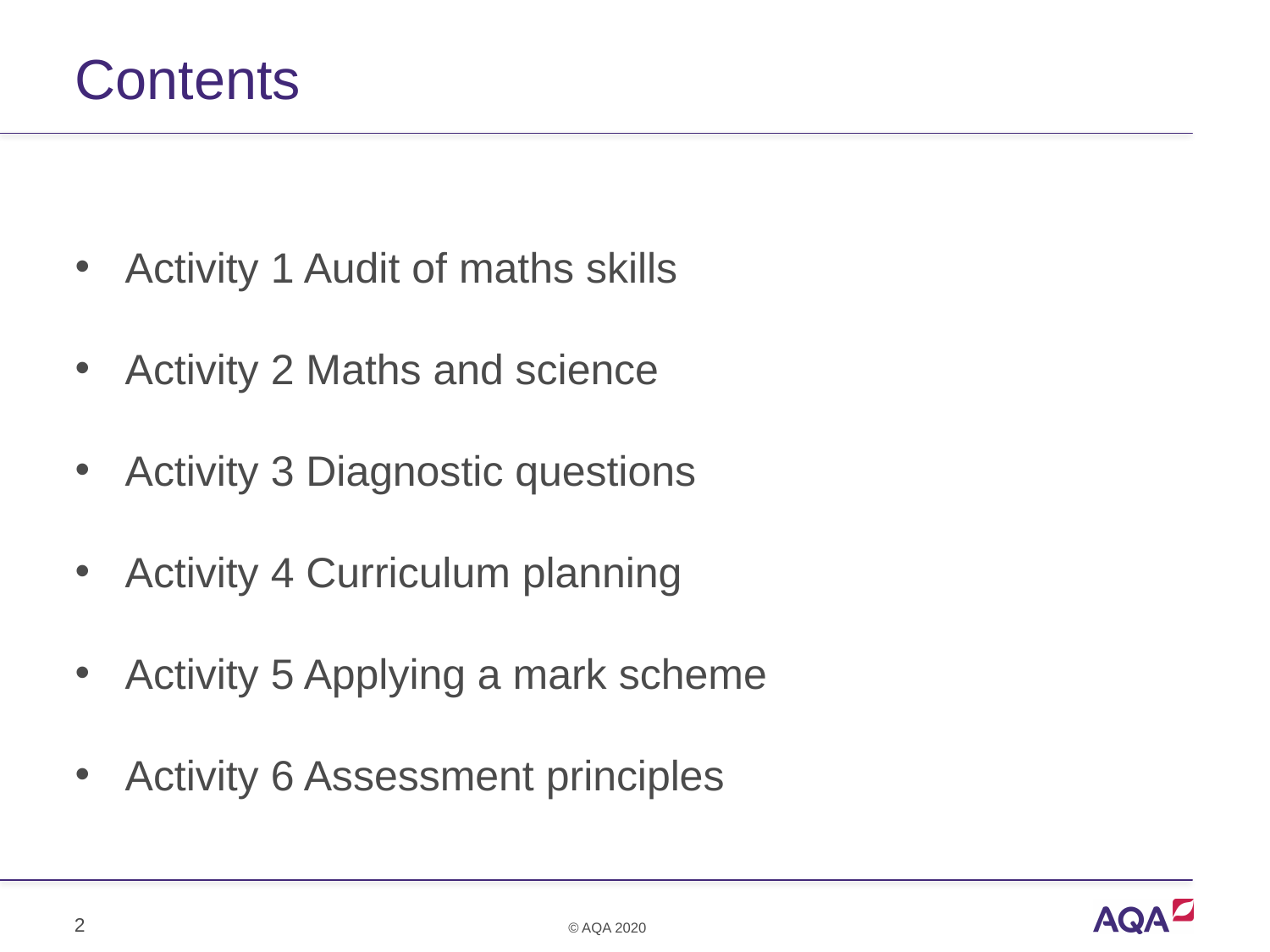

# Contents
Activity 1 Audit of maths skills

Activity 2 Maths and science
Activity 3 Diagnostic questions
Activity 4 Curriculum planning

Activity 5 Applying a mark scheme
Activity 6 Assessment principles

2
© AQA 2020